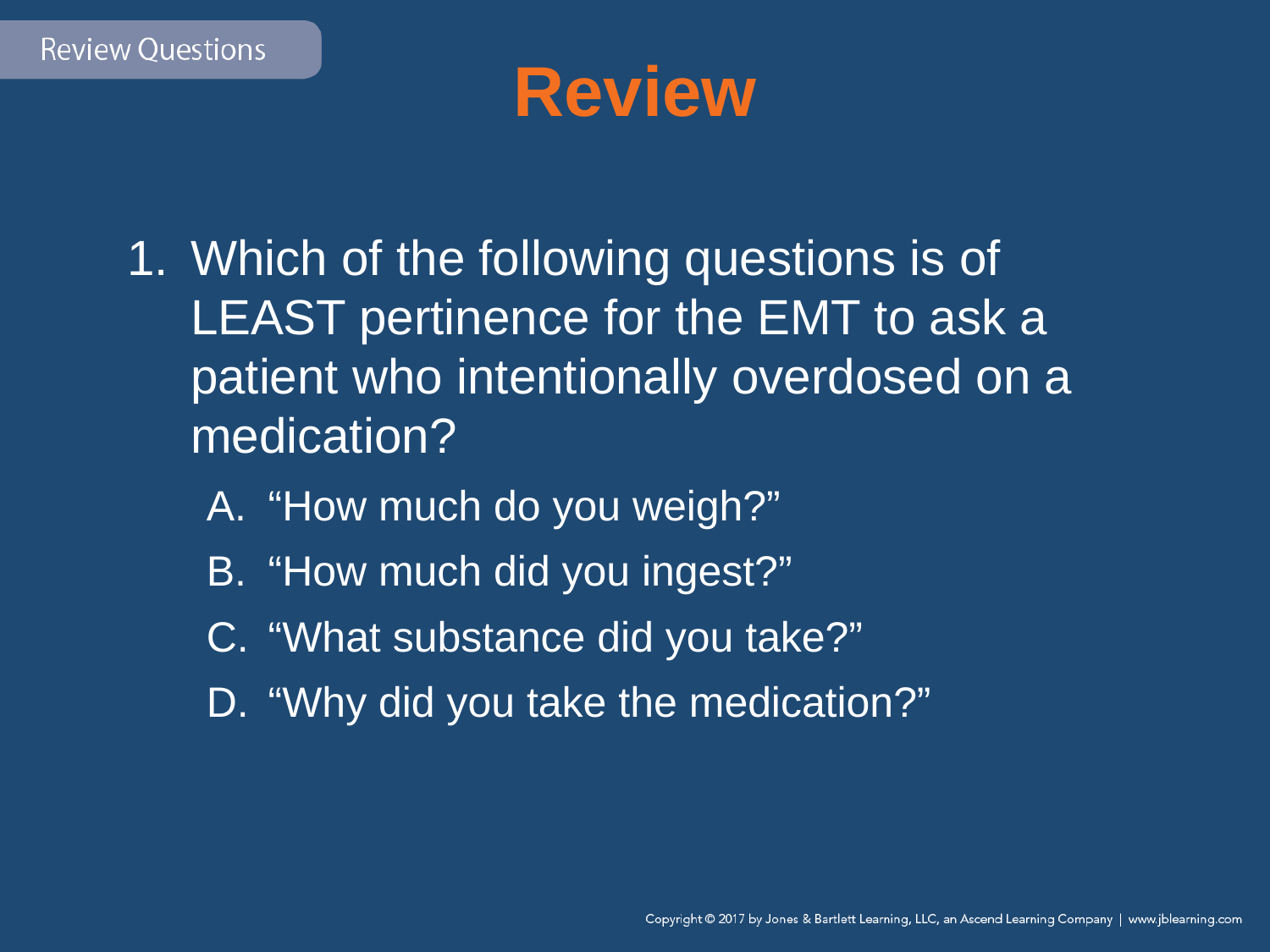

# Review
Which of the following questions is of LEAST pertinence for the EMT to ask a patient who intentionally overdosed on a medication?
“How much do you weigh?”
“How much did you ingest?”
“What substance did you take?”
“Why did you take the medication?”